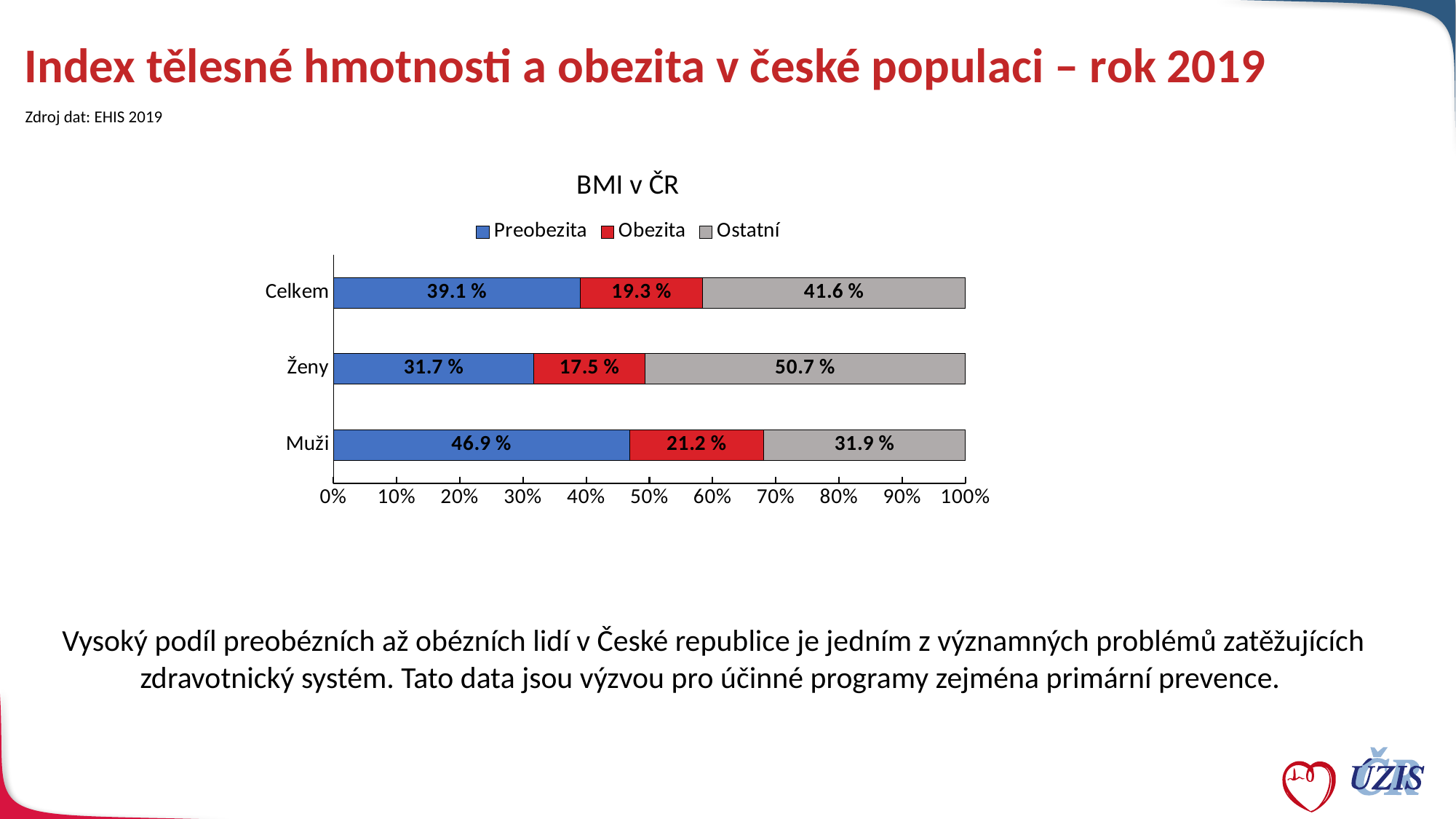

# Index tělesné hmotnosti a obezita v české populaci – rok 2019
Zdroj dat: EHIS 2019

### Chart: BMI v ČR

| Category | Preobezita | Obezita | Ostatní |
|---|---|---|---|
| Muži | 0.4685256174613946 | 0.21215592477879078 | 0.31931845775981466 |
| Ženy | 0.3173700171185422 | 0.17538784731765789 | 0.5072421355637999 |
| Celkem | 0.39103367138374984 | 0.19330627667091962 | 0.4156600519453305 |
Vysoký podíl preobézních až obézních lidí v České republice je jedním z významných problémů zatěžujících zdravotnický systém. Tato data jsou výzvou pro účinné programy zejména primární prevence.